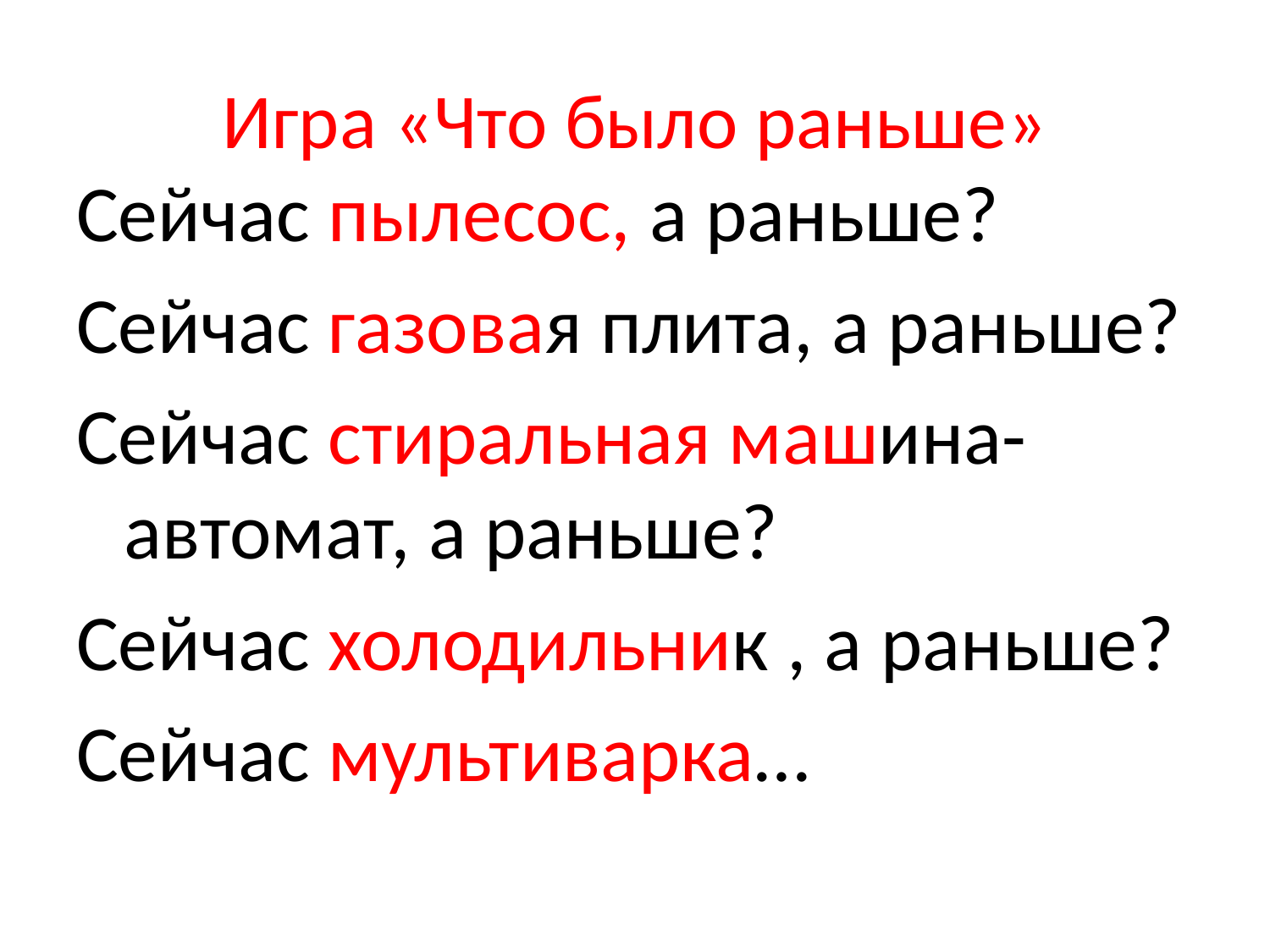

# Игра «Что было раньше»
Сейчас пылесос, а раньше?
Сейчас газовая плита, а раньше?
Сейчас стиральная машина-автомат, а раньше?
Сейчас холодильник , а раньше?
Сейчас мультиварка…